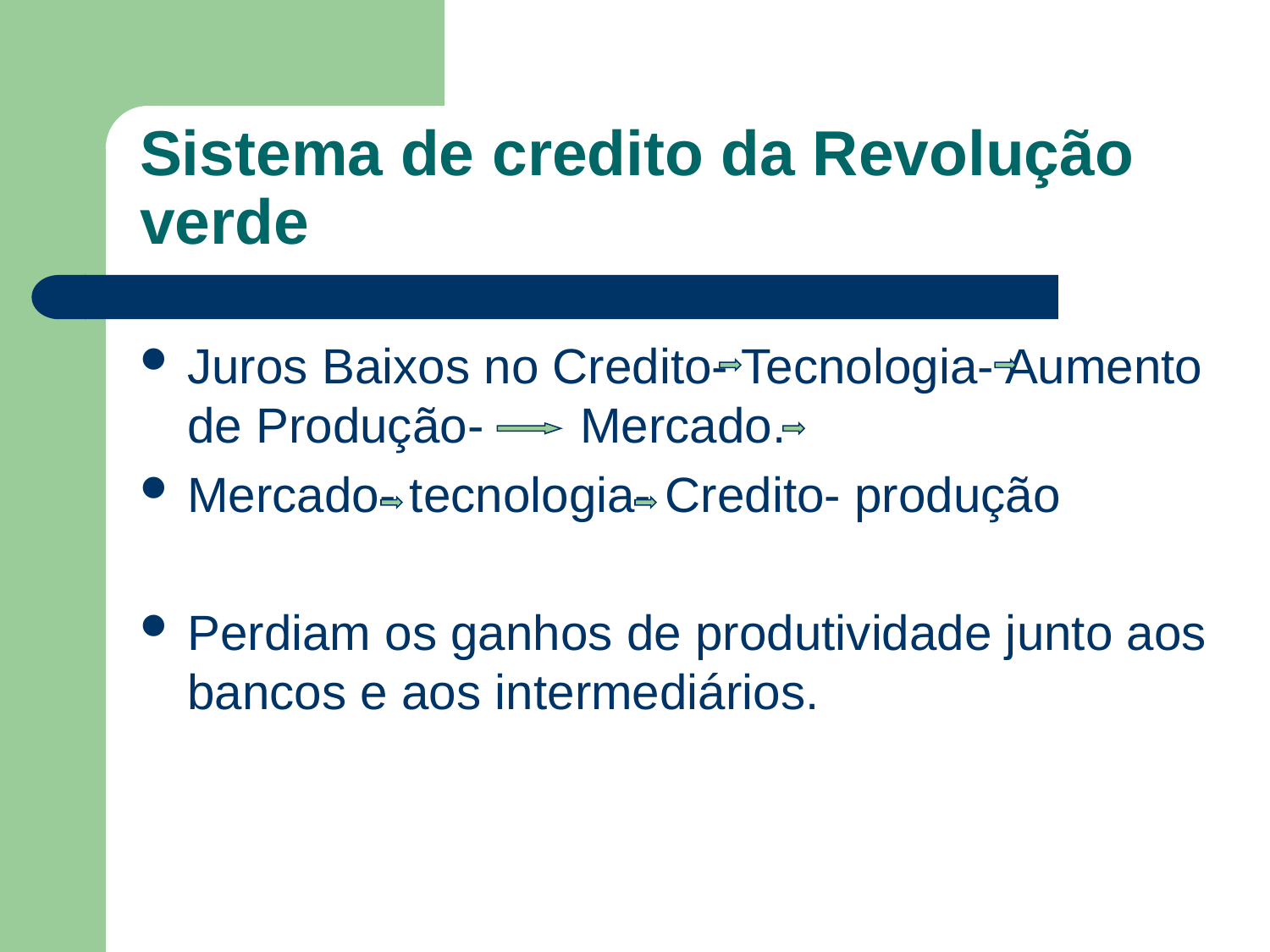

# Sistema de credito da Revolução verde
Juros Baixos no Credito- Tecnologia- Aumento de Produção-       Mercado.
Mercado- tecnologia- Credito- produção

Perdiam os ganhos de produtividade junto aos bancos e aos intermediários.